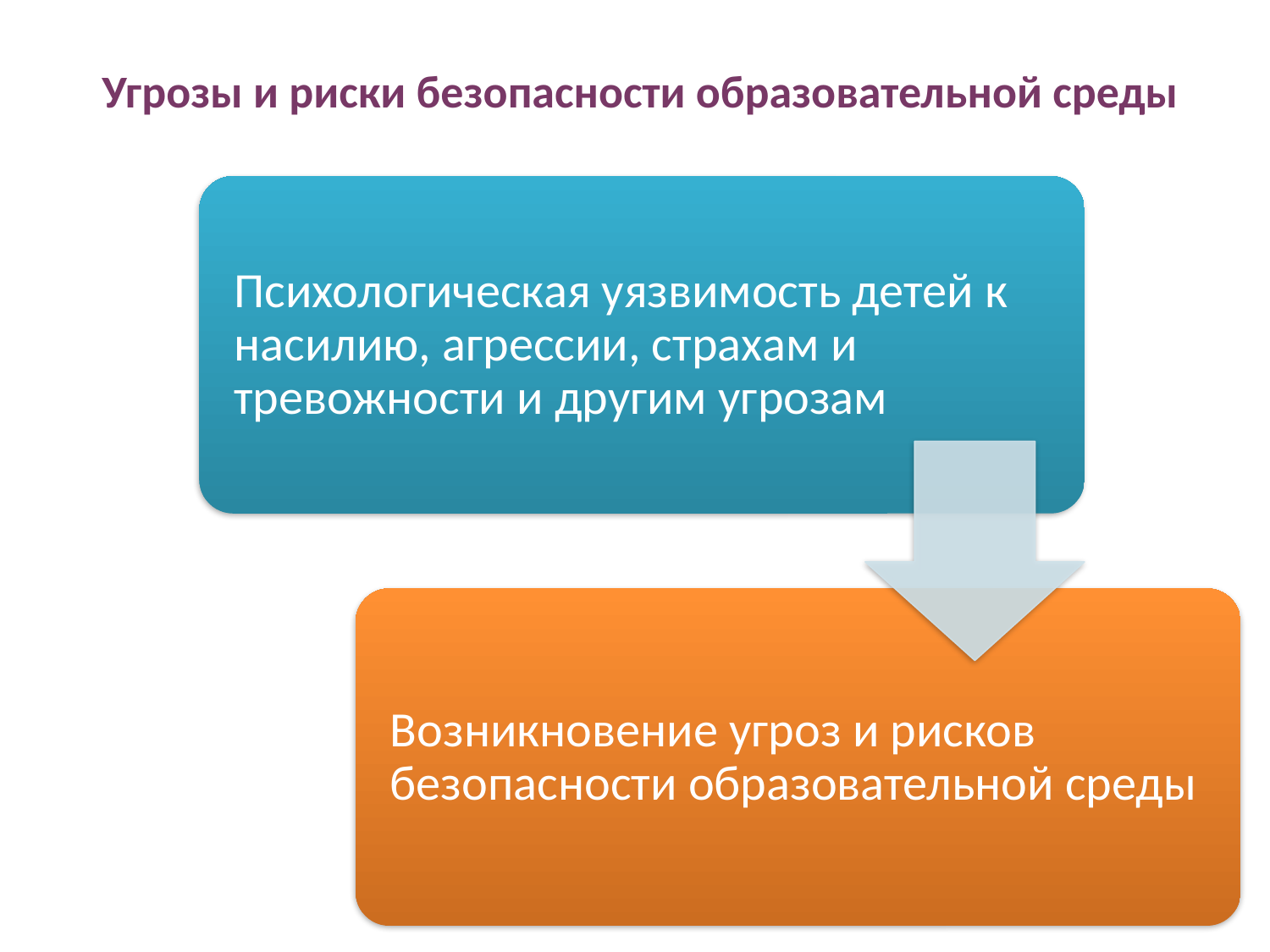

# Угрозы и риски безопасности образовательной среды
Психологическая уязвимость детей к насилию, агрессии, страхам и тревожности и другим угрозам
Возникновение угроз и рисков безопасности образовательной среды